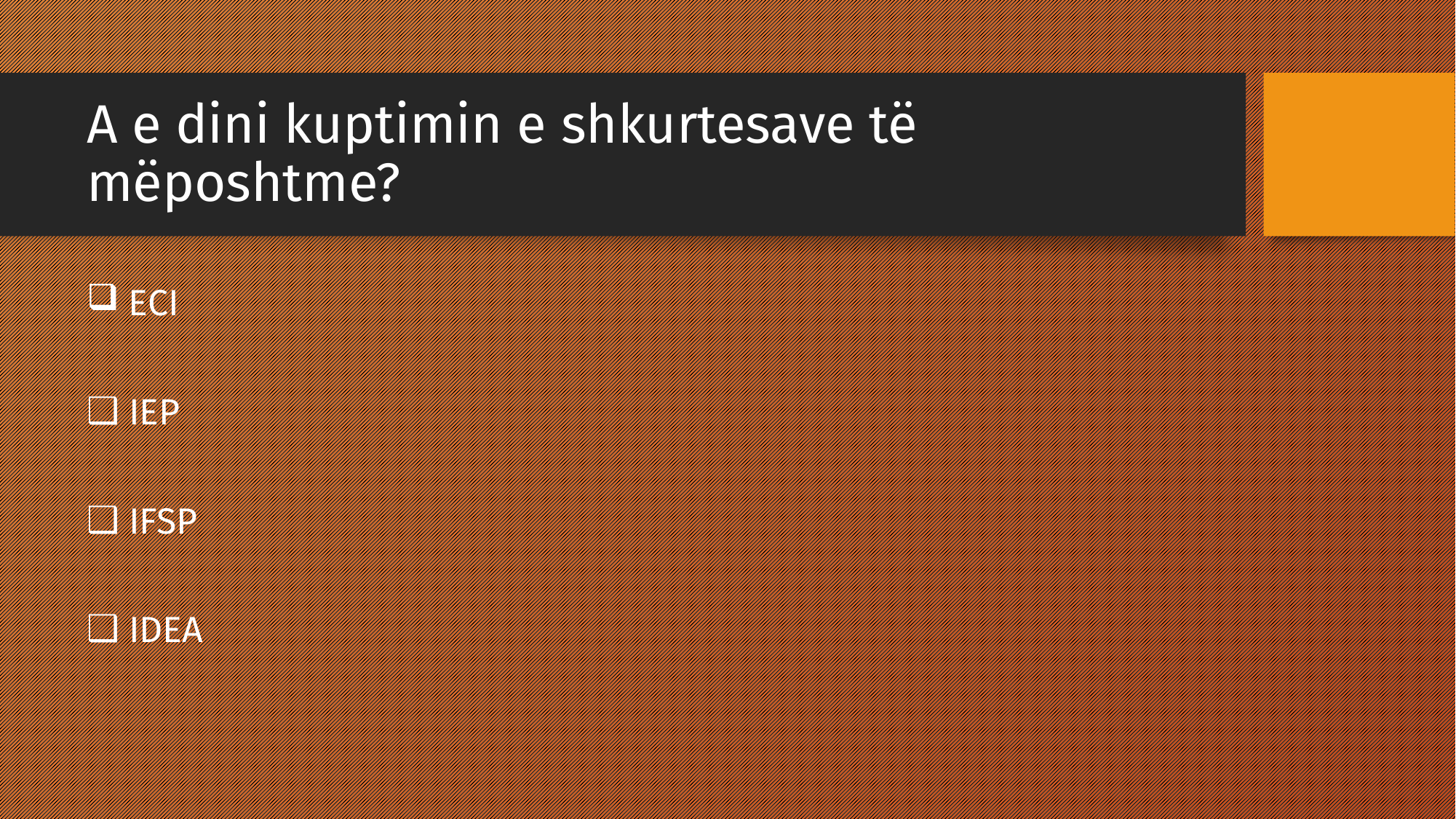

# A e dini kuptimin e shkurtesave të mëposhtme?
 ECI

 IEP

 IFSP

 IDEA